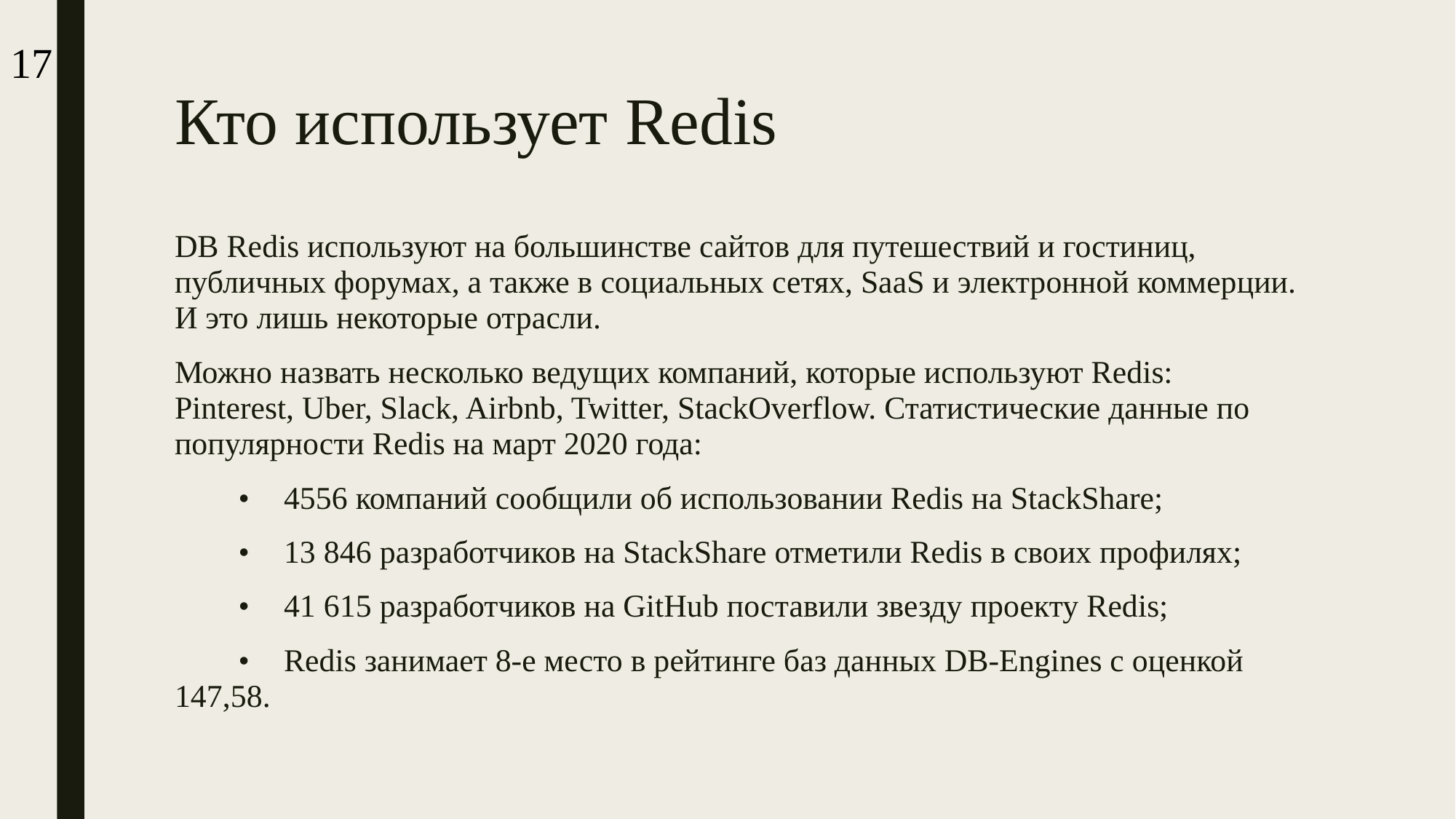

17
# Кто использует Redis
DB Redis используют на большинстве сайтов для путешествий и гостиниц, публичных форумах, а также в социальных сетях, SaaS и электронной коммерции. И это лишь некоторые отрасли.
Можно назвать несколько ведущих компаний, которые используют Redis: Pinterest, Uber, Slack, Airbnb, Twitter, StackOverflow. Статистические данные по популярности Redis на март 2020 года:
•	4556 компаний сообщили об использовании Redis на StackShare;
•	13 846 разработчиков на StackShare отметили Redis в своих профилях;
•	41 615 разработчиков на GitHub поставили звезду проекту Redis;
•	Redis занимает 8-е место в рейтинге баз данных DB-Engines с оценкой 147,58.